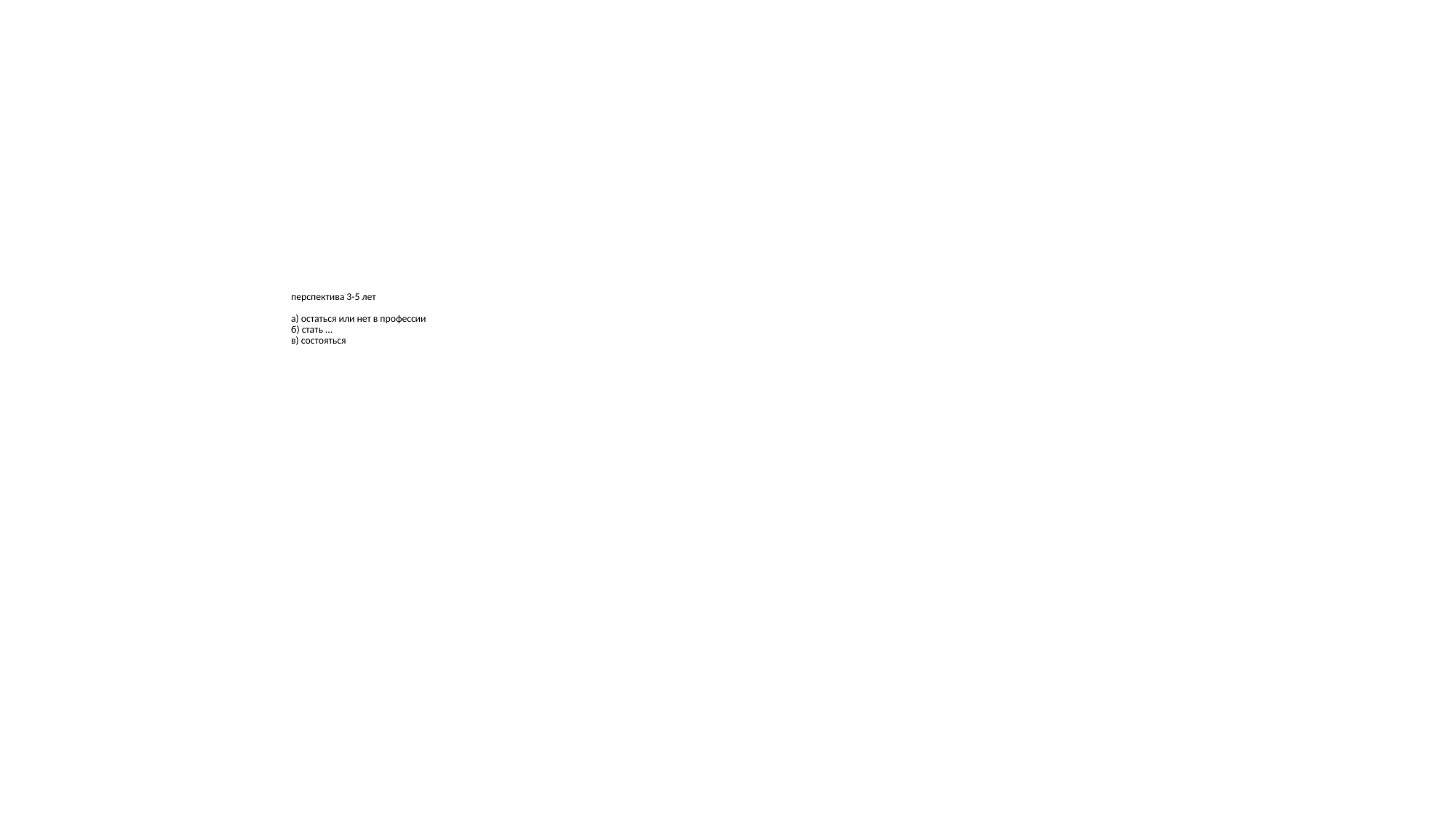

# горизонт 3 перспектива 3-5 лет а) остаться или нет в профессии б) стать ... в) состояться